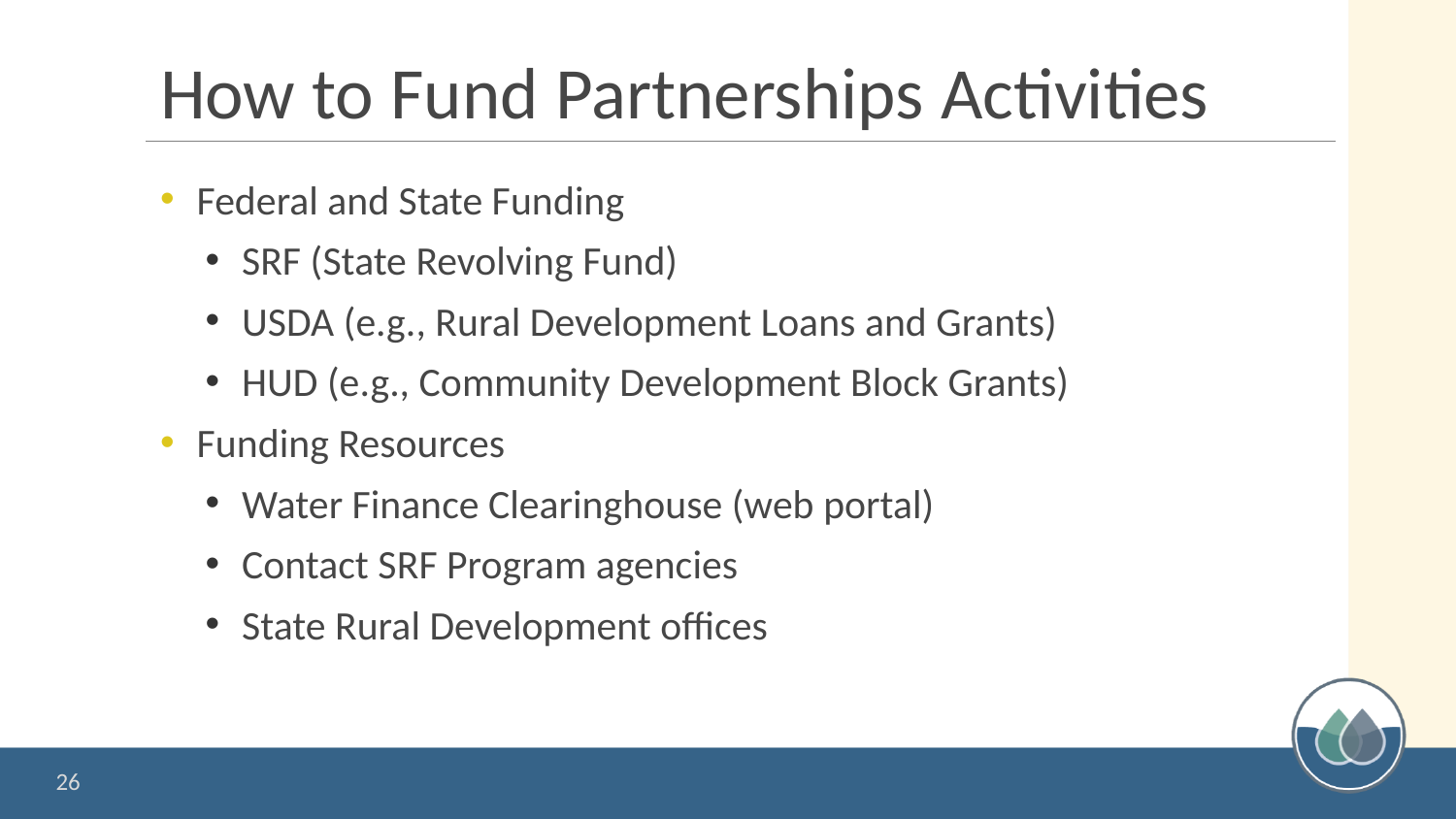

# How to Fund Partnerships Activities
Federal and State Funding
SRF (State Revolving Fund)
USDA (e.g., Rural Development Loans and Grants)
HUD (e.g., Community Development Block Grants)
Funding Resources
Water Finance Clearinghouse (web portal)
Contact SRF Program agencies
State Rural Development offices
26